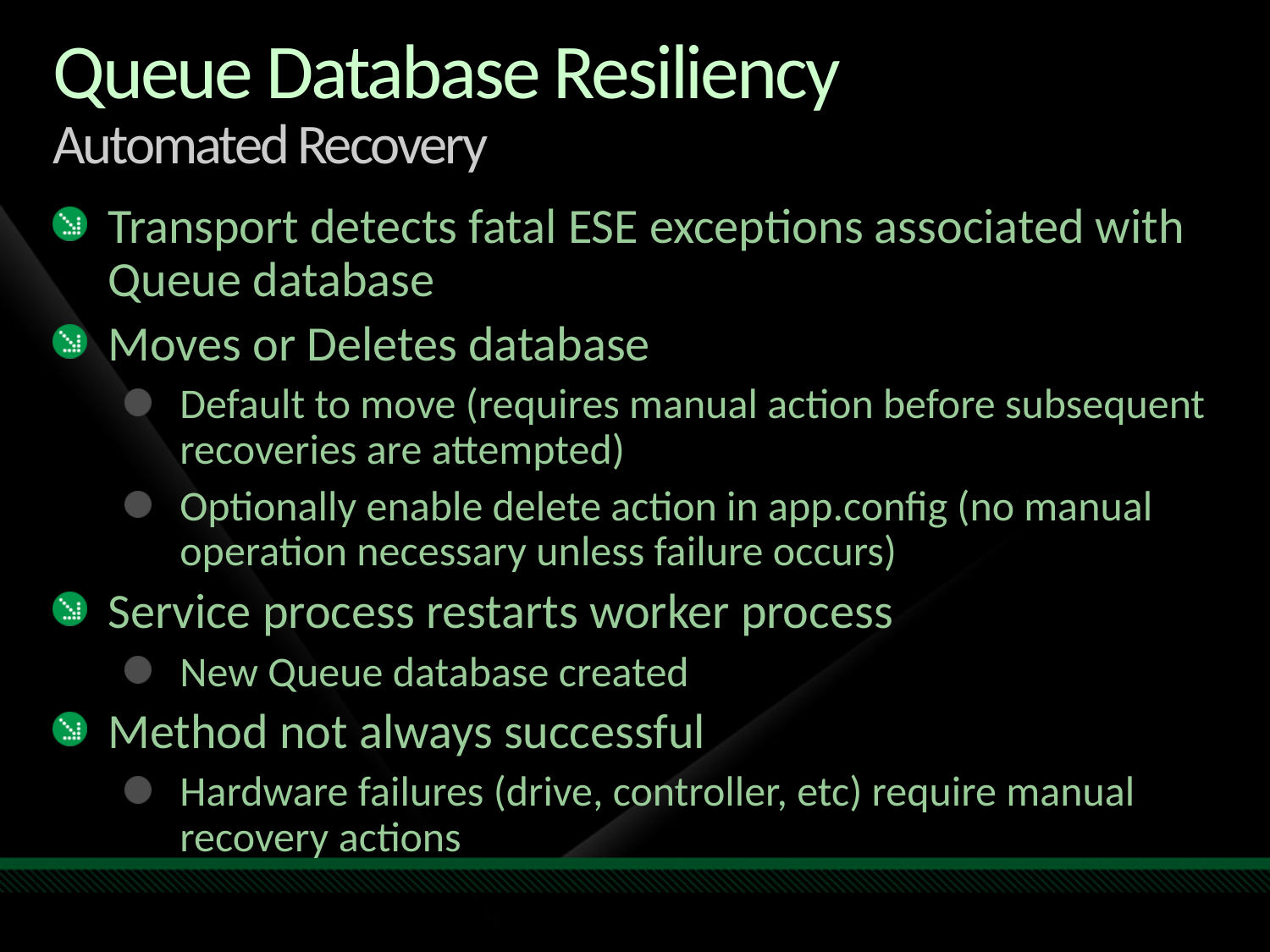

# Queue Database Resiliency Automated Recovery
Transport detects fatal ESE exceptions associated with Queue database
Moves or Deletes database
Default to move (requires manual action before subsequent recoveries are attempted)
Optionally enable delete action in app.config (no manual operation necessary unless failure occurs)
Service process restarts worker process
New Queue database created
Method not always successful
Hardware failures (drive, controller, etc) require manual recovery actions